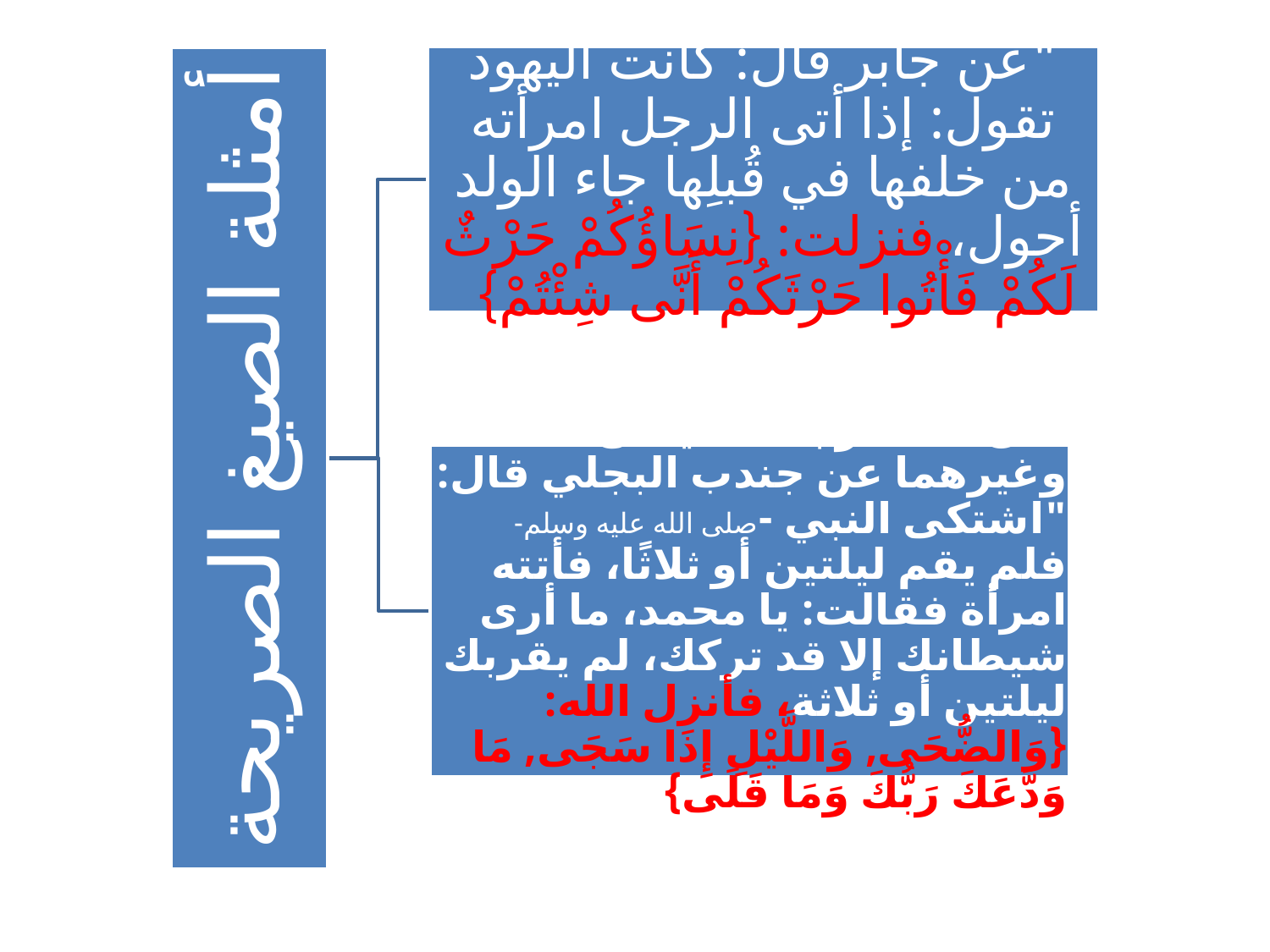

أمثلة الصيغ الصريحة
"عن جابر قال: كانت اليهود تقول: إذا أتى الرجل امرأته من خلفها في قُبلِها جاء الولد أحول، فنزلت: {نِسَاؤُكُمْ حَرْثٌ لَكُمْ فَأْتُوا حَرْثَكُمْ أَنَّى شِئْتُمْ}
مثل: ما أخرجه الشيخان وغيرهما عن جندب البجلي قال: "اشتكى النبي -صلى الله عليه وسلم- فلم يقم ليلتين أو ثلاثًا، فأتته امرأة فقالت: يا محمد، ما أرى شيطانك إلا قد تركك، لم يقربك ليلتين أو ثلاثة، فأنزل الله: {وَالضُّحَى, وَاللَّيْلِ إِذَا سَجَى, مَا وَدَّعَكَ رَبُّكَ وَمَا قَلَى}